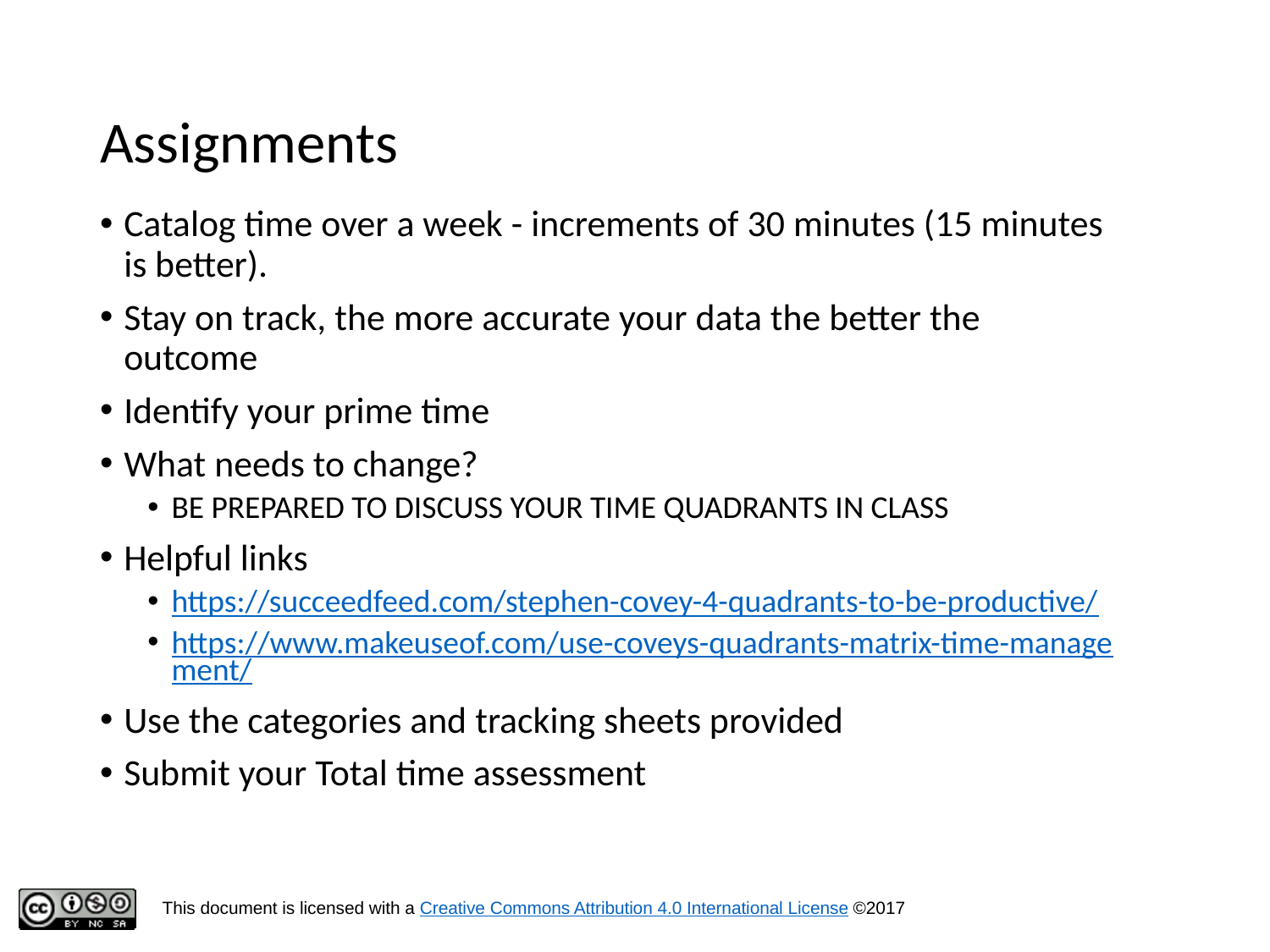

# Assignments
Catalog time over a week - increments of 30 minutes (15 minutes is better).
Stay on track, the more accurate your data the better the outcome
Identify your prime time
What needs to change?
BE PREPARED TO DISCUSS YOUR TIME QUADRANTS IN CLASS
Helpful links
https://succeedfeed.com/stephen-covey-4-quadrants-to-be-productive/
https://www.makeuseof.com/use-coveys-quadrants-matrix-time-management/
Use the categories and tracking sheets provided
Submit your Total time assessment